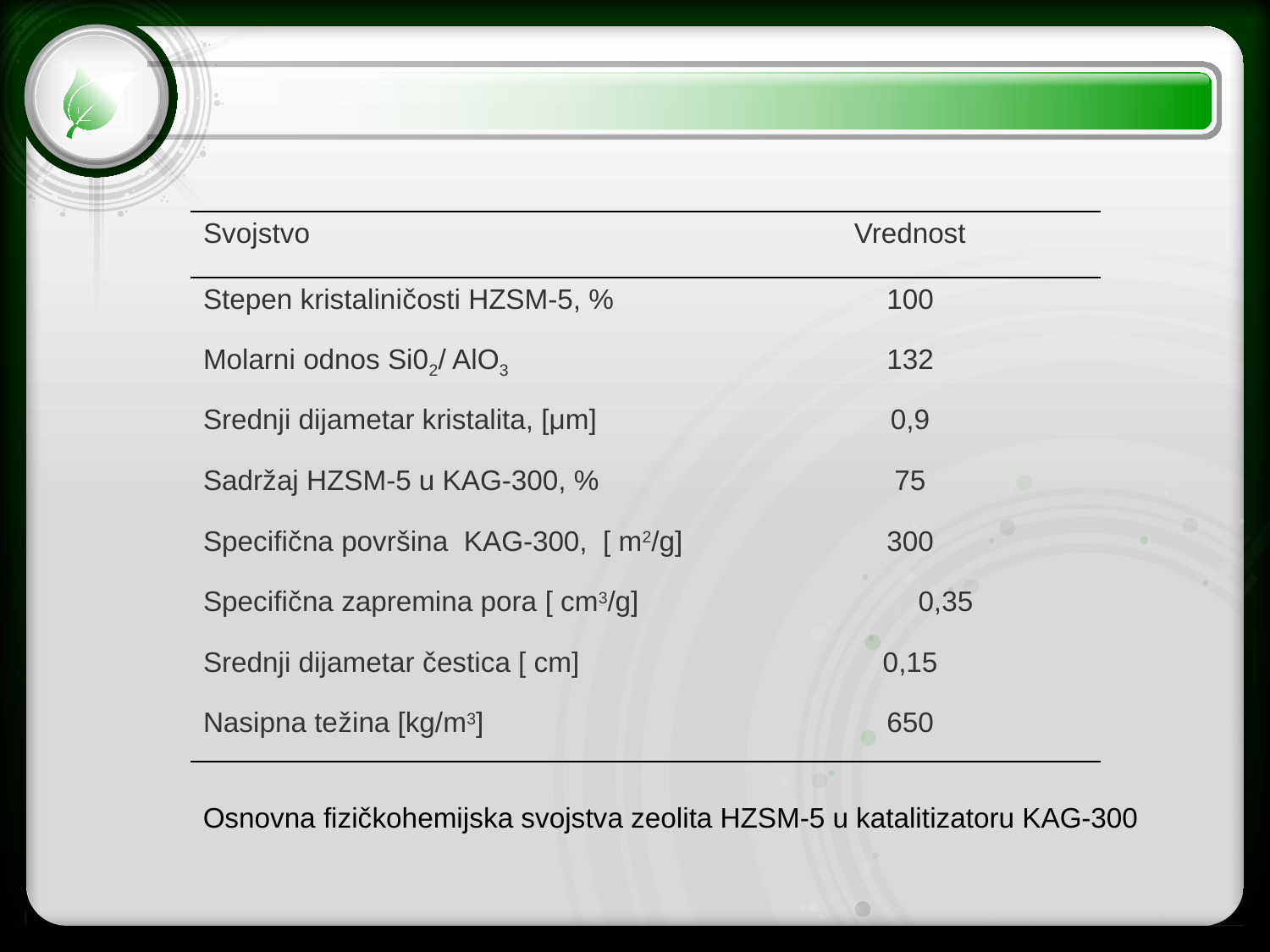

| Svojstvo | Vrednost |
| --- | --- |
| Stepen kristaliničosti HZSM-5, % | 100 |
| Molarni odnos Si02/ AlO3 | 132 |
| Srednji dijametar kristalita, [μm] | 0,9 |
| Sadržaj HZSM-5 u KAG-300, % | 75 |
| Specifična površina KAG-300, [ m2/g] | 300 |
| Specifična zapremina pora [ cm3/g] | 0,35 |
| Srednji dijametar čestica [ cm] | 0,15 |
| Nasipna težina [kg/m3] | 650 |
Osnovna fizičkohemijska svojstva zeolita HZSM-5 u katalitizatoru KAG-300